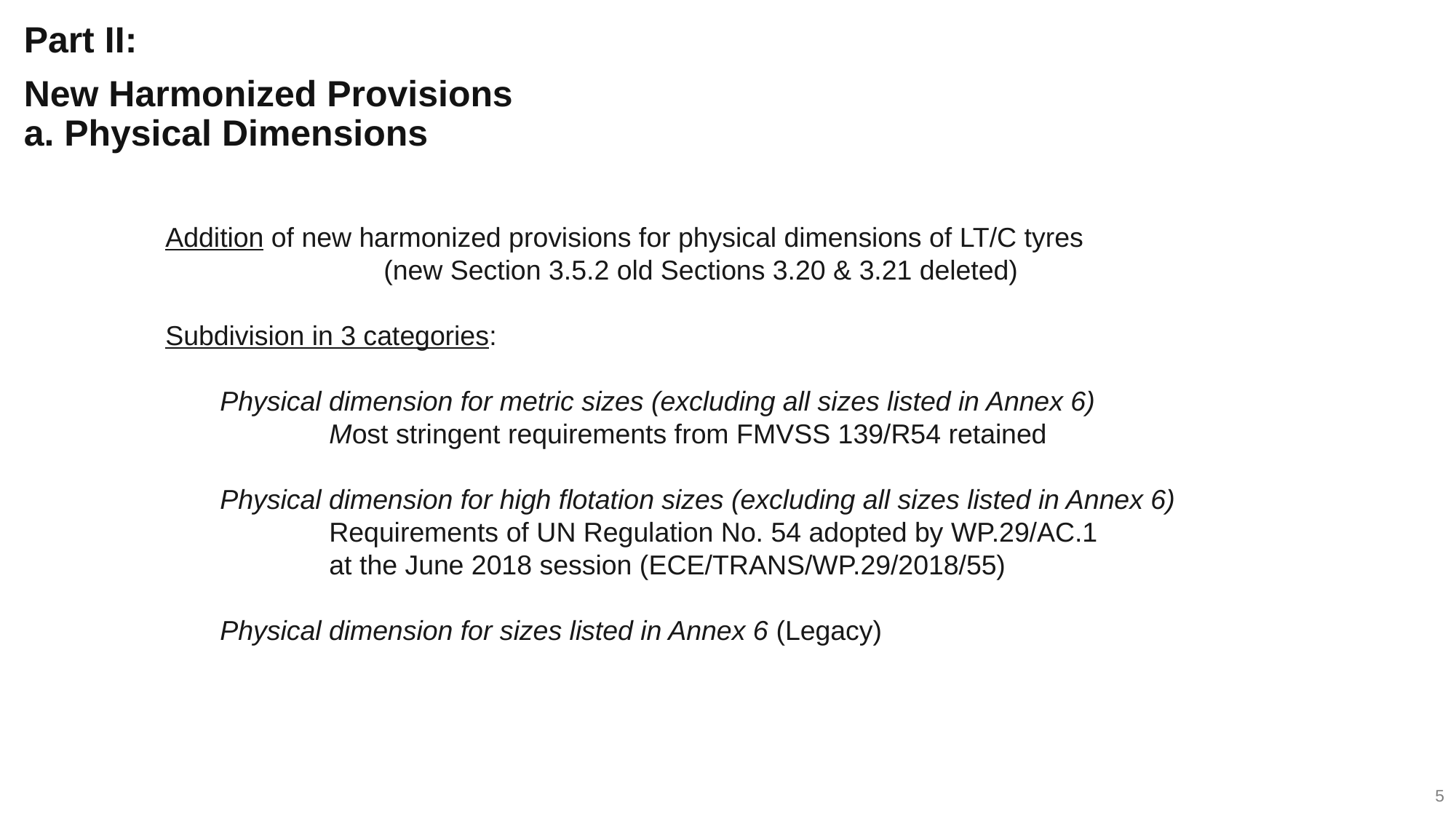

Part II:
New Harmonized Provisions
a. Physical Dimensions

Addition of new harmonized provisions for physical dimensions of LT/C tyres
		(new Section 3.5.2 old Sections 3.20 & 3.21 deleted)

Subdivision in 3 categories:
Physical dimension for metric sizes (excluding all sizes listed in Annex 6)
	Most stringent requirements from FMVSS 139/R54 retained
Physical dimension for high flotation sizes (excluding all sizes listed in Annex 6)
	Requirements of UN Regulation No. 54 adopted by WP.29/AC.1
	at the June 2018 session (ECE/TRANS/WP.29/2018/55)

Physical dimension for sizes listed in Annex 6 (Legacy)

5